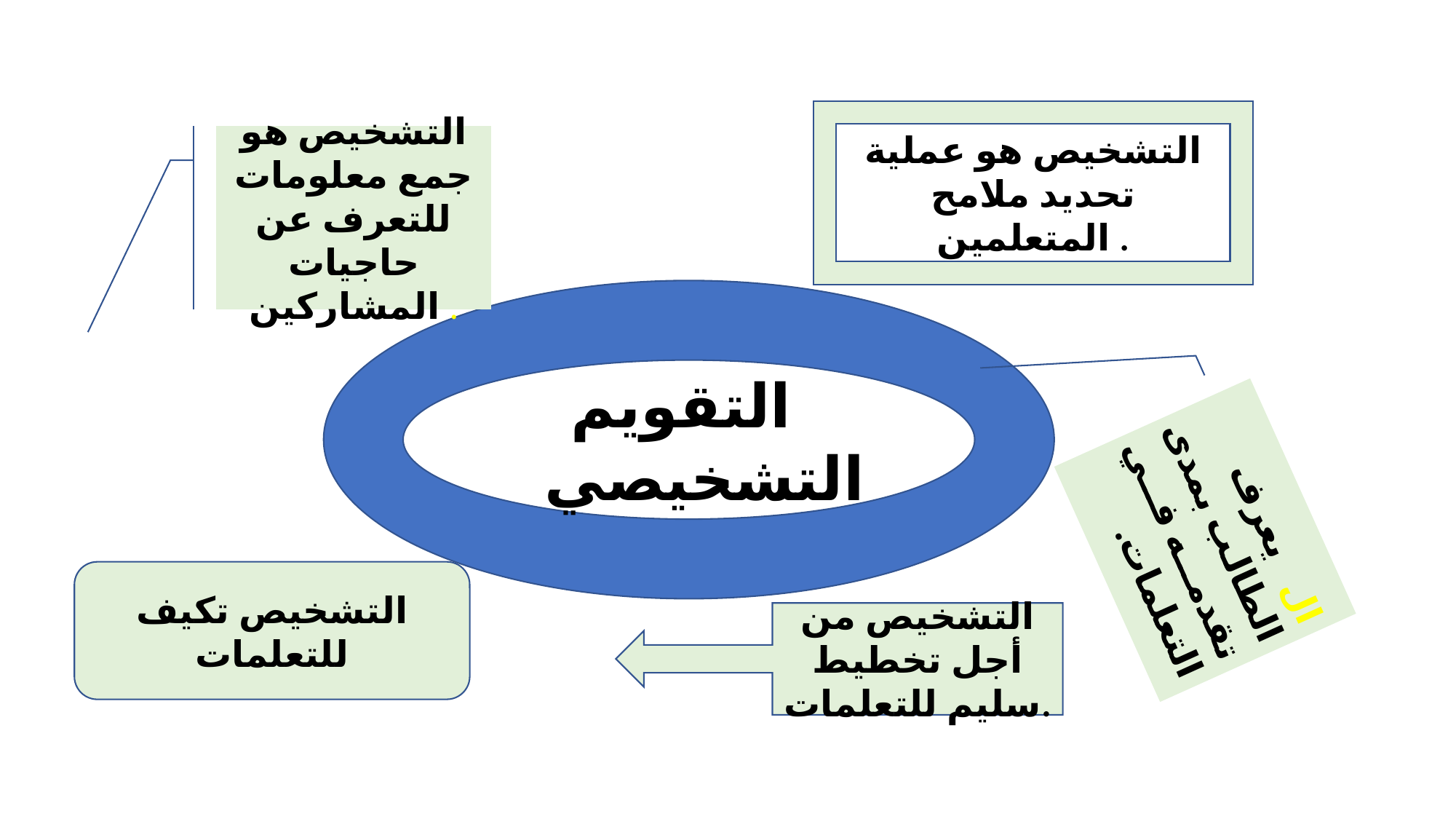

التشخيص هو عملية تحديد ملامح المتعلمين .
التشخيص هو جمع معلومات للتعرف عن حاجيات المشاركين .
 التقويم التشخيصي
ال   يعرف الطالب بمدى تقدمه في التعلمات.
التشخيص تكيف للتعلمات
التشخيص من أجل تخطيط سليم للتعلمات.